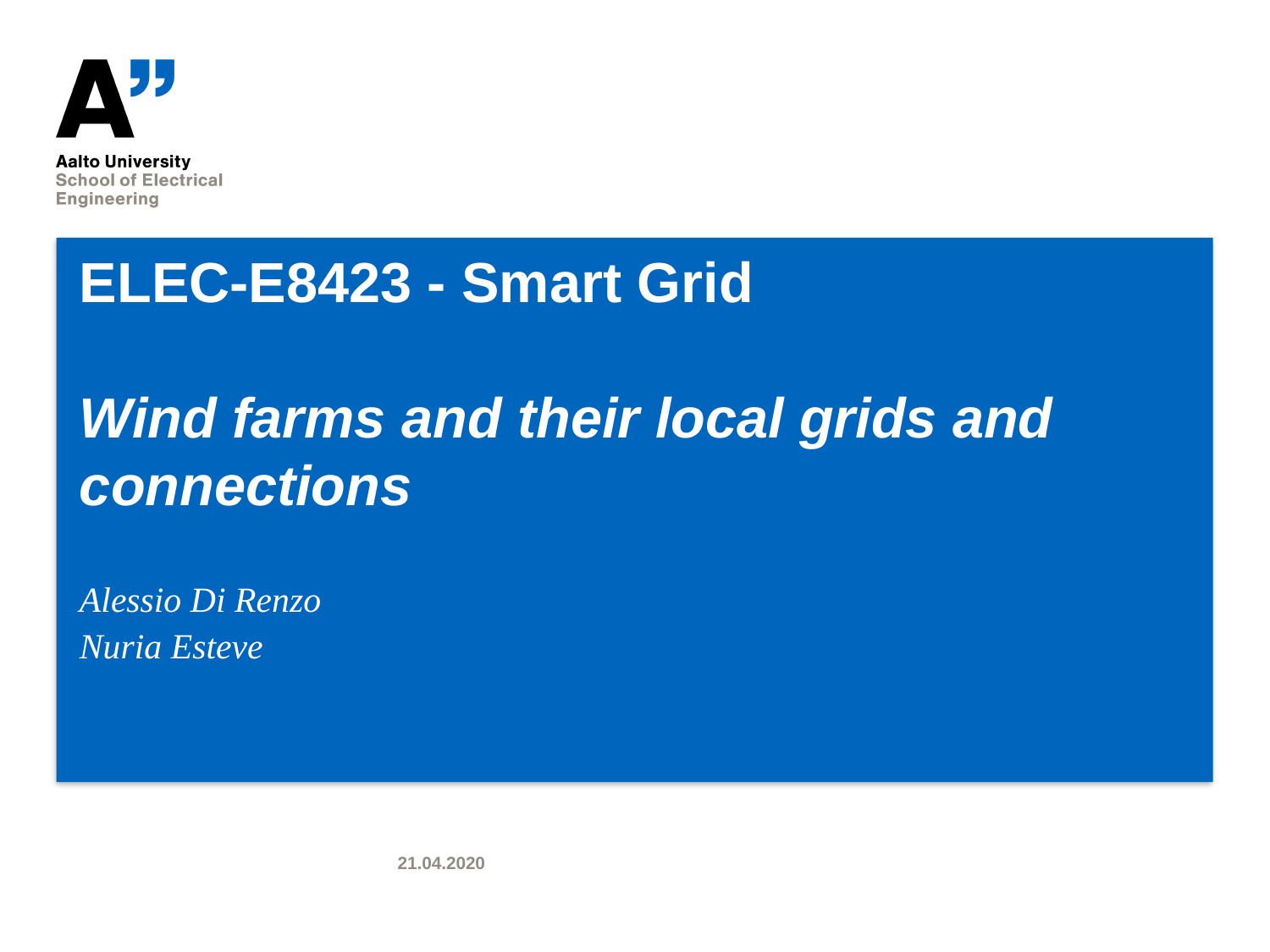

# ELEC-E8423 - Smart Grid Wind farms and their local grids and connections
Alessio Di Renzo
Nuria Esteve

21.04.2020